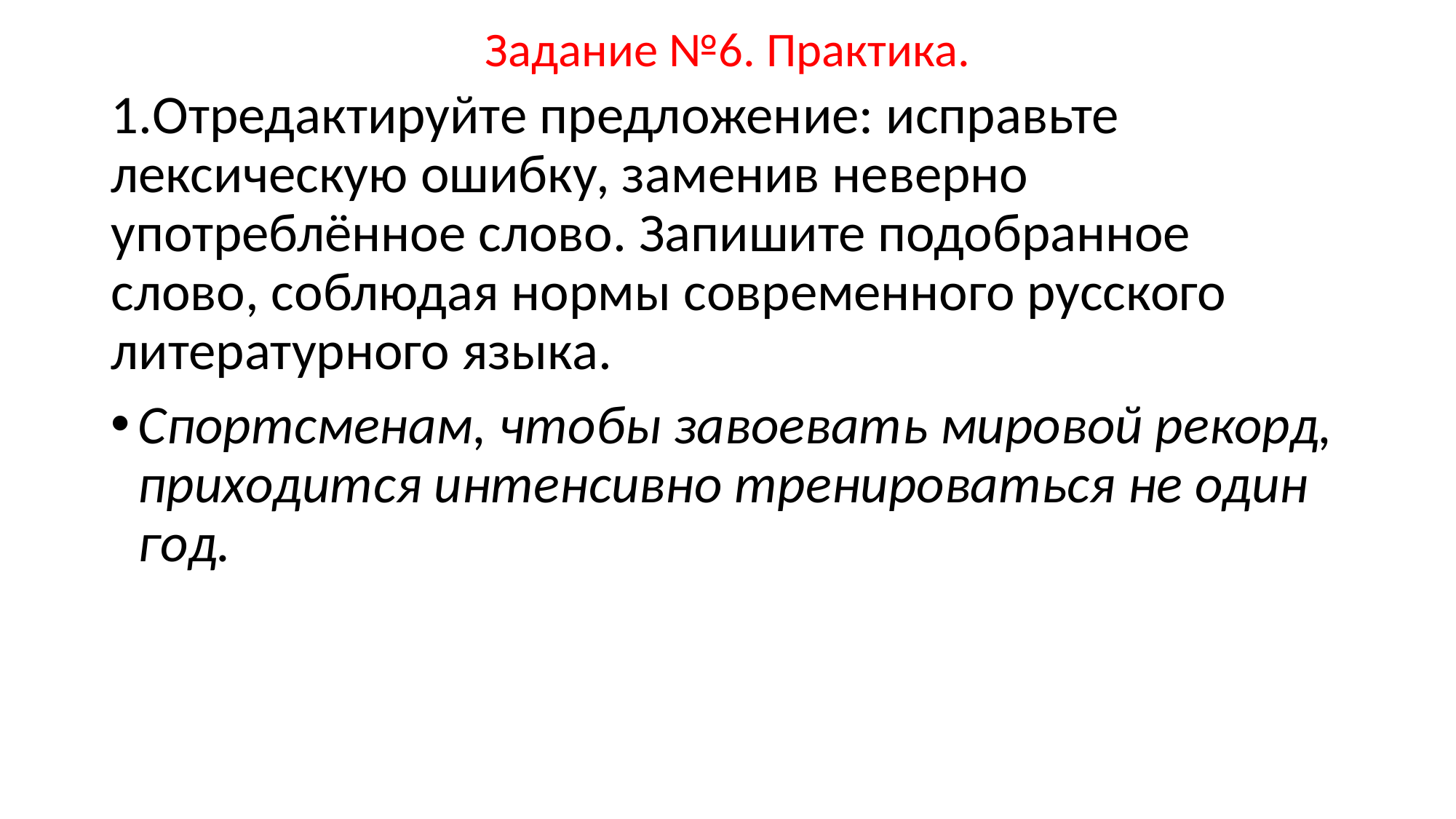

# Задание №6. Практика.
1.Отредактируйте предложение: исправьте лексическую ошибку, заменив неверно употреблённое слово. Запишите подобранное слово, соблюдая нормы современного русского литературного языка.
Спортсменам, чтобы завоевать мировой рекорд, приходится интенсивно тренироваться не один год.